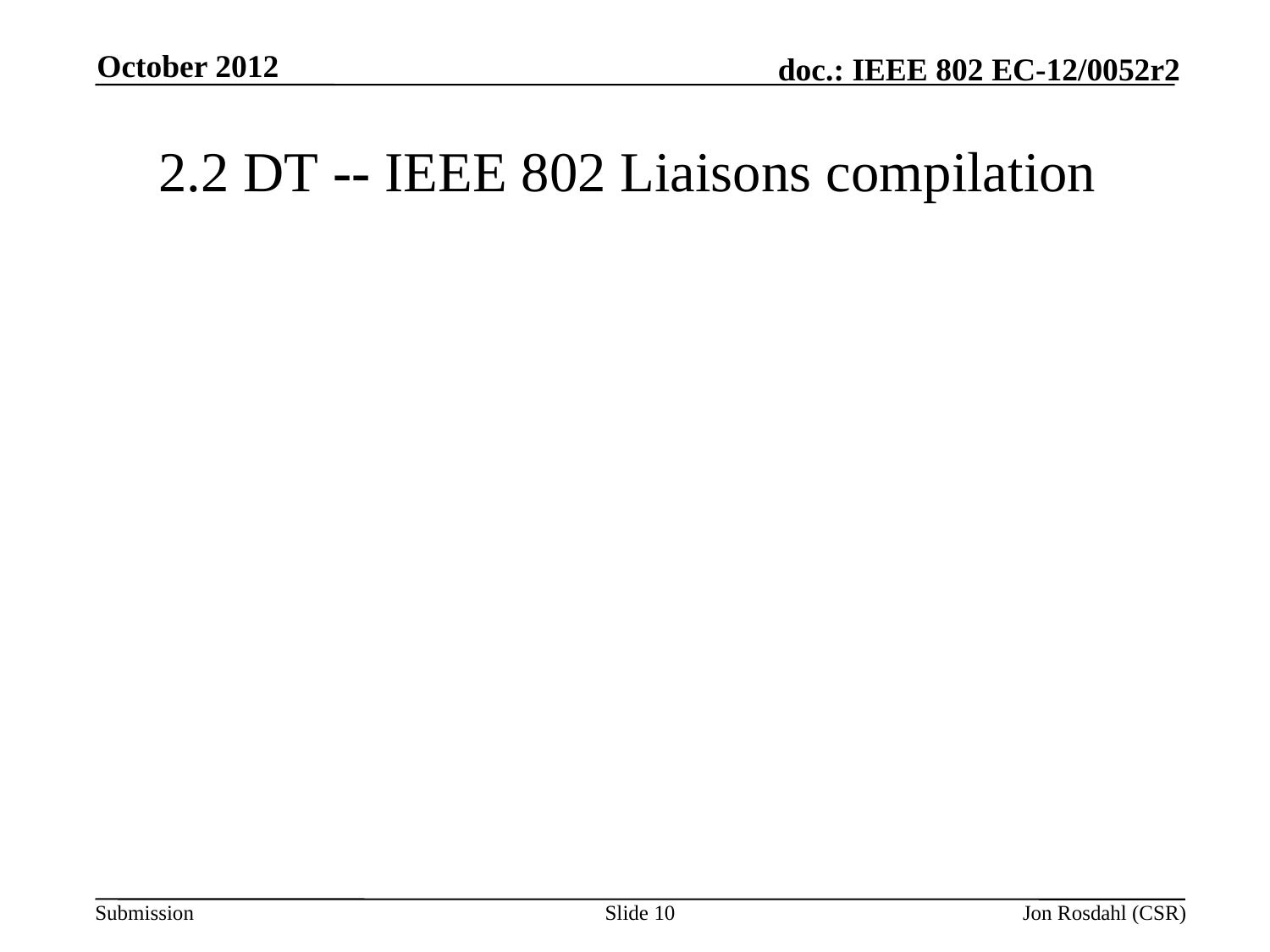

October 2012
# 2.2 DT -- IEEE 802 Liaisons compilation

Slide 10
Jon Rosdahl (CSR)